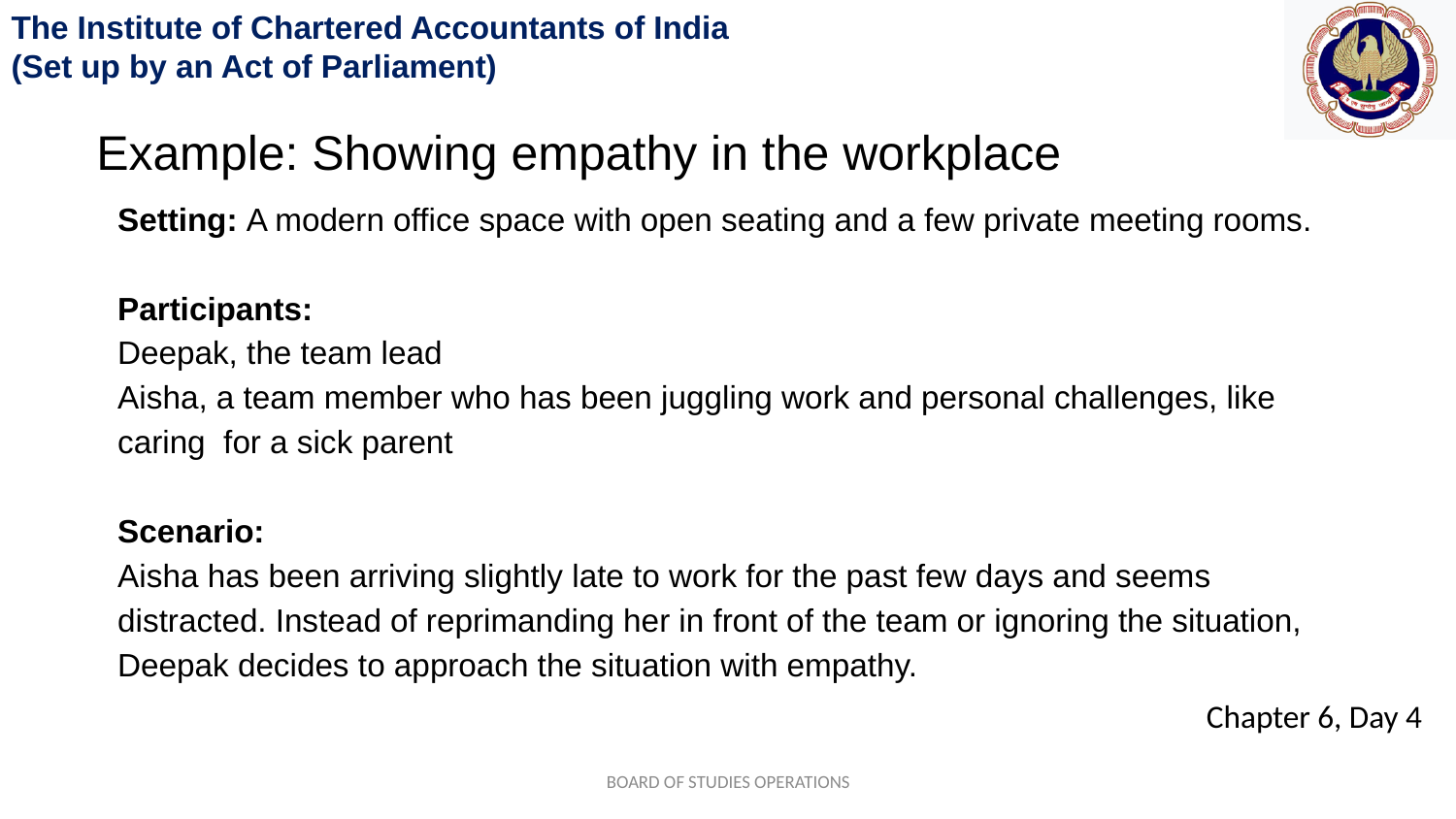

Example: Showing empathy in the workplace
Setting: A modern office space with open seating and a few private meeting rooms.

Participants:
Deepak, the team lead
Aisha, a team member who has been juggling work and personal challenges, like caring  for a sick parent

Scenario:
Aisha has been arriving slightly late to work for the past few days and seems distracted. Instead of reprimanding her in front of the team or ignoring the situation, Deepak decides to approach the situation with empathy.
BOARD OF STUDIES OPERATIONS